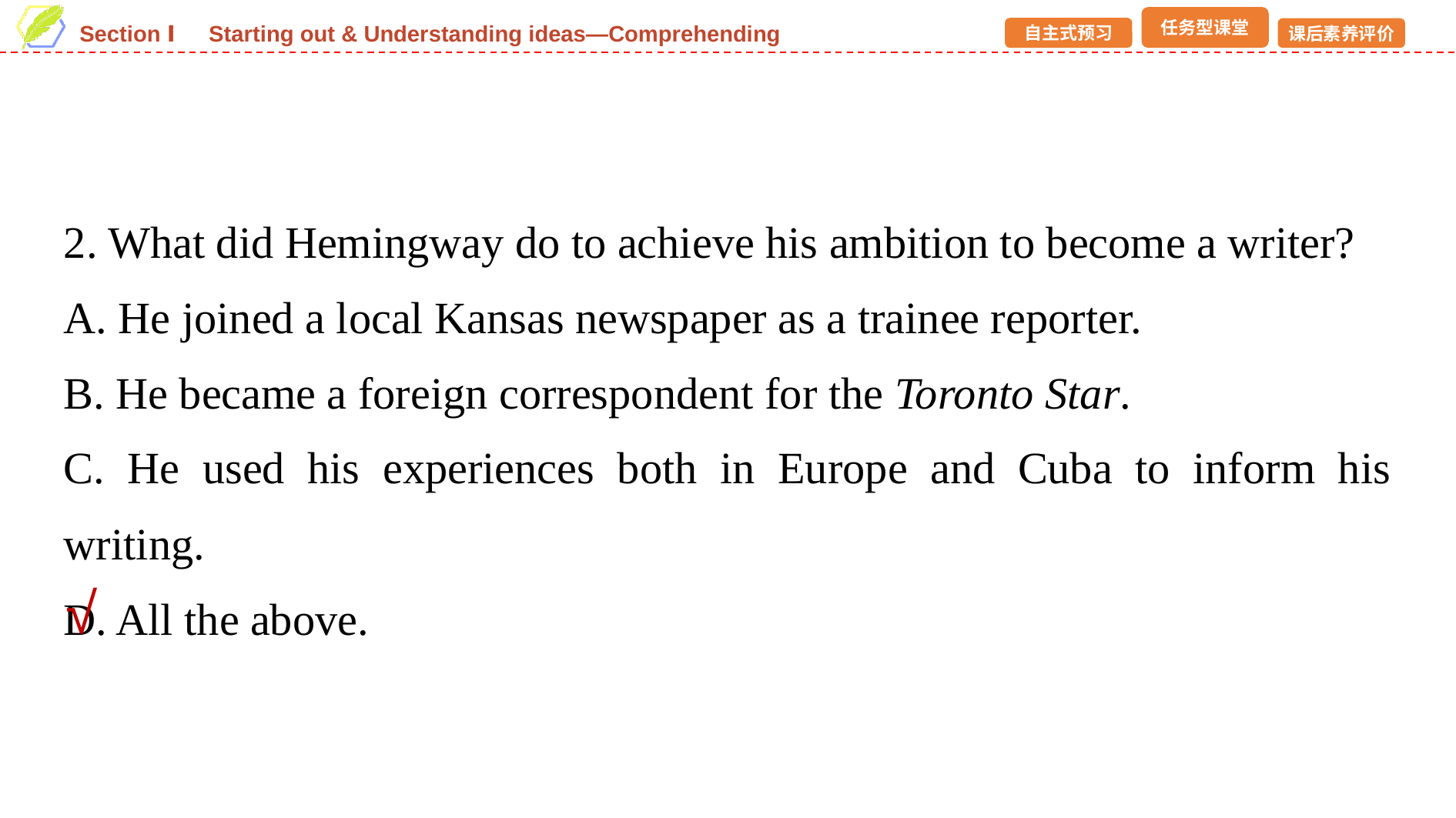

2. What did Hemingway do to achieve his ambition to become a writer?
A. He joined a local Kansas newspaper as a trainee reporter.
B. He became a foreign correspondent for the Toronto Star.
C. He used his experiences both in Europe and Cuba to inform his writing.
D. All the above.
√